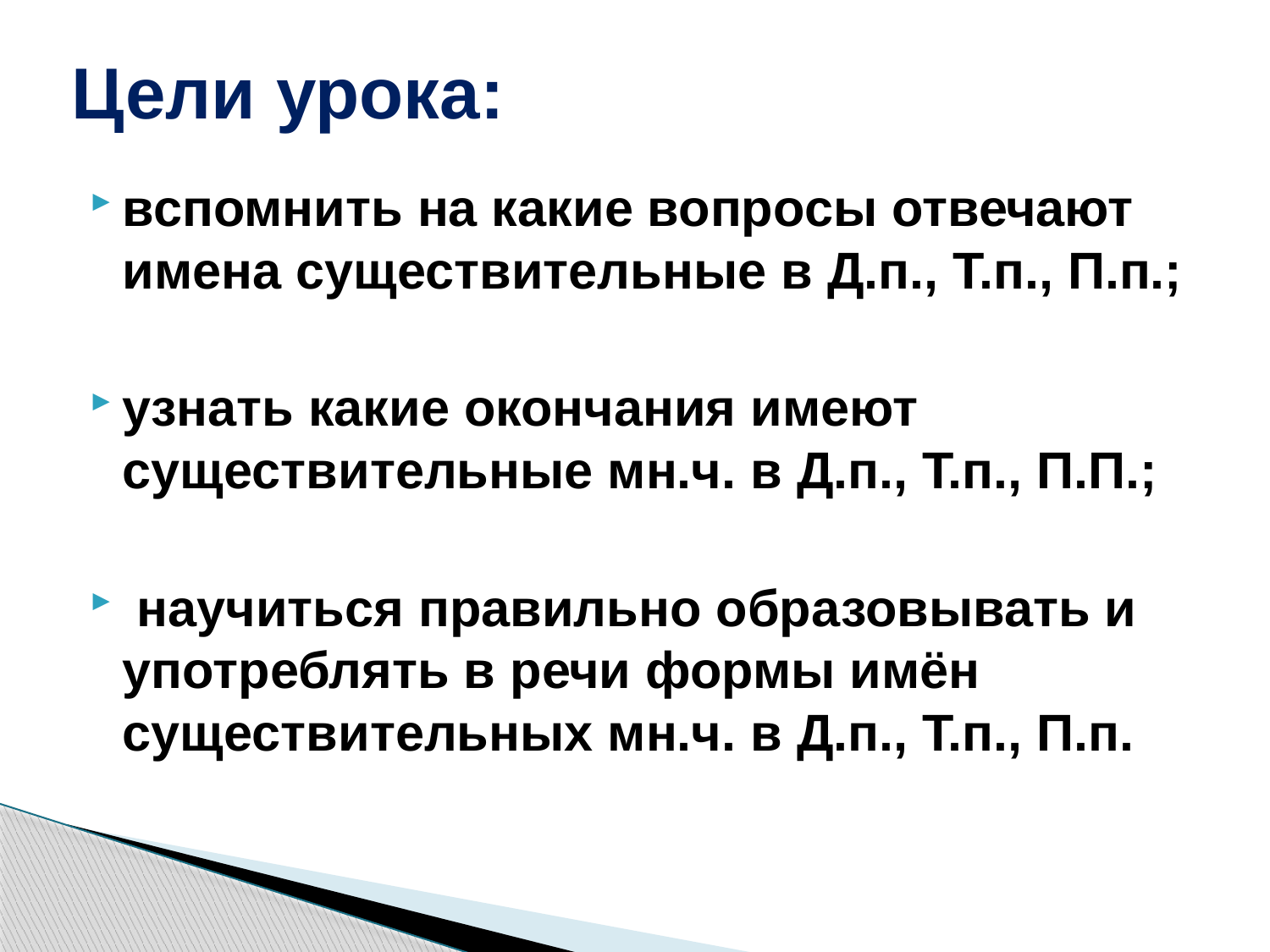

# Цели урока:
вспомнить на какие вопросы отвечают имена существительные в Д.п., Т.п., П.п.;

узнать какие окончания имеют существительные мн.ч. в Д.п., Т.п., П.П.;

 научиться правильно образовывать и употреблять в речи формы имён существительных мн.ч. в Д.п., Т.п., П.п.